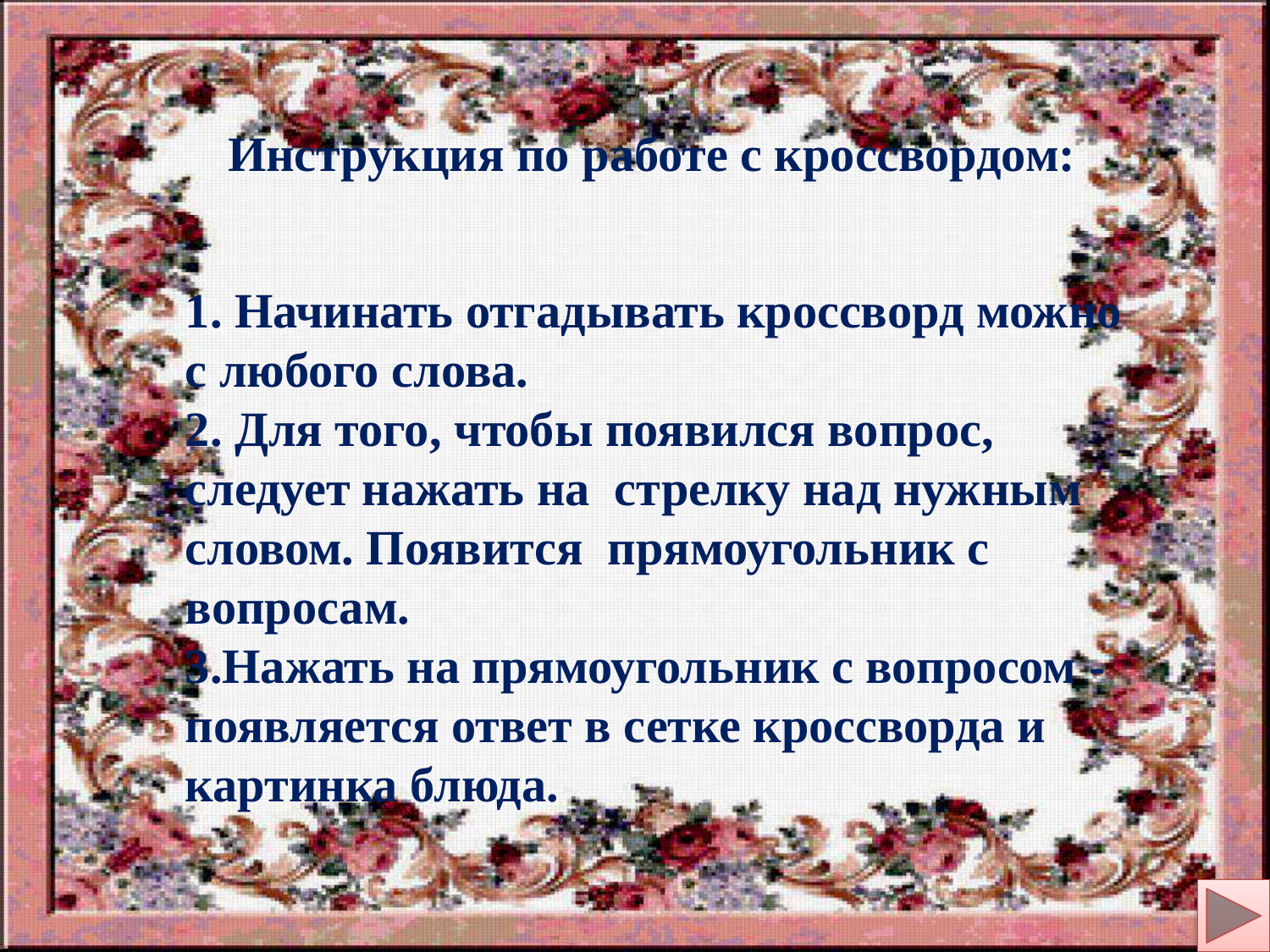

Инструкция по работе с кроссвордом:

1. Начинать отгадывать кроссворд можно с любого слова.
2. Для того, чтобы появился вопрос, следует нажать на  стрелку над нужным словом. Появится  прямоугольник с вопросам.
3.Нажать на прямоугольник с вопросом - появляется ответ в сетке кроссворда и картинка блюда.